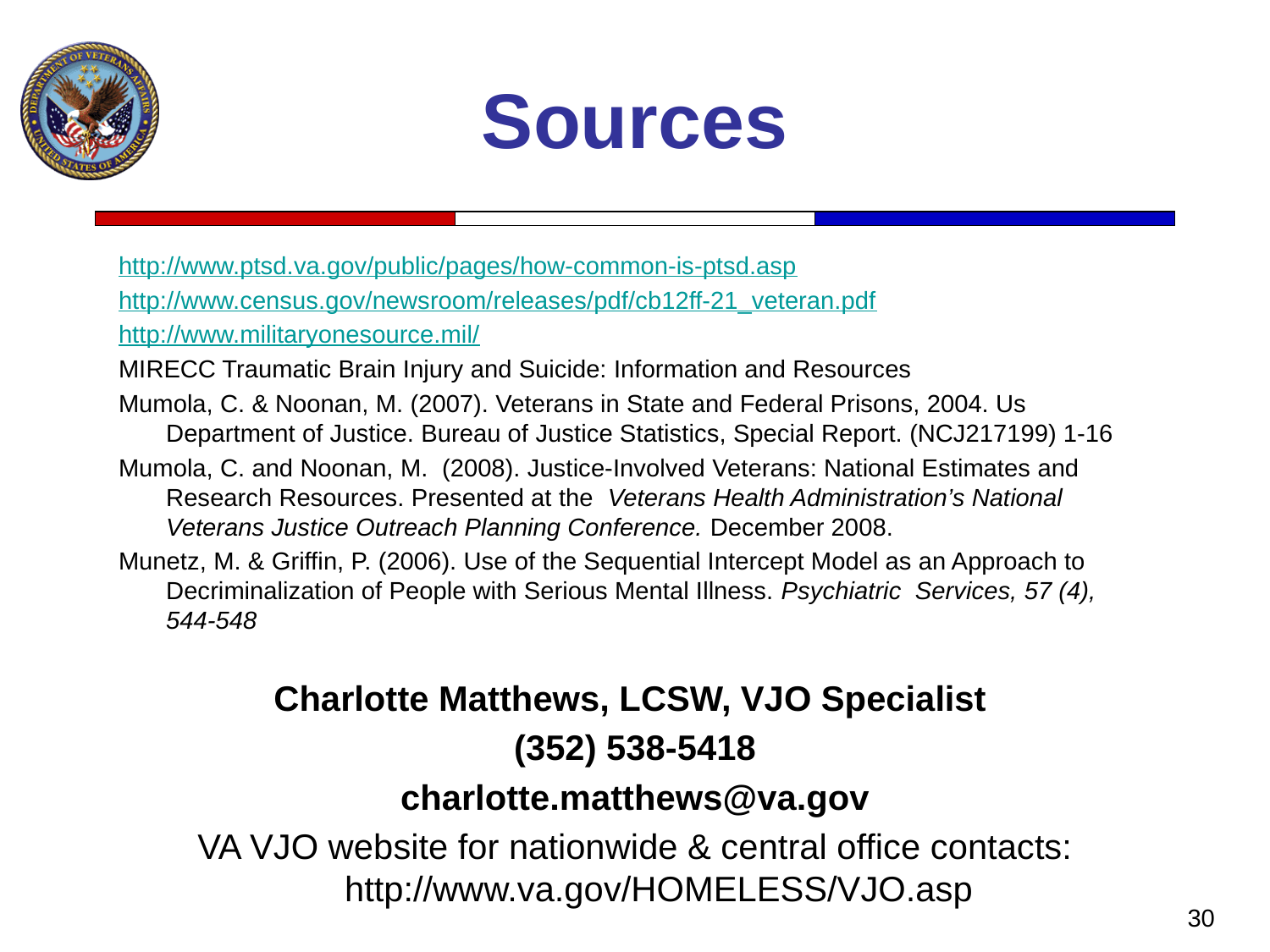

# Sources
http://www.ptsd.va.gov/public/pages/how-common-is-ptsd.asp
http://www.census.gov/newsroom/releases/pdf/cb12ff-21_veteran.pdf
http://www.militaryonesource.mil/
MIRECC Traumatic Brain Injury and Suicide: Information and Resources
Mumola, C. & Noonan, M. (2007). Veterans in State and Federal Prisons, 2004. Us Department of Justice. Bureau of Justice Statistics, Special Report. (NCJ217199) 1-16
Mumola, C. and Noonan, M.  (2008). Justice-Involved Veterans: National Estimates and Research Resources. Presented at the  Veterans Health Administration’s National Veterans Justice Outreach Planning Conference. December 2008.
Munetz, M. & Griffin, P. (2006). Use of the Sequential Intercept Model as an Approach to Decriminalization of People with Serious Mental Illness. Psychiatric  Services, 57 (4), 544-548

Charlotte Matthews, LCSW, VJO Specialist
(352) 538-5418
charlotte.matthews@va.gov
VA VJO website for nationwide & central office contacts: http://www.va.gov/HOMELESS/VJO.asp

30